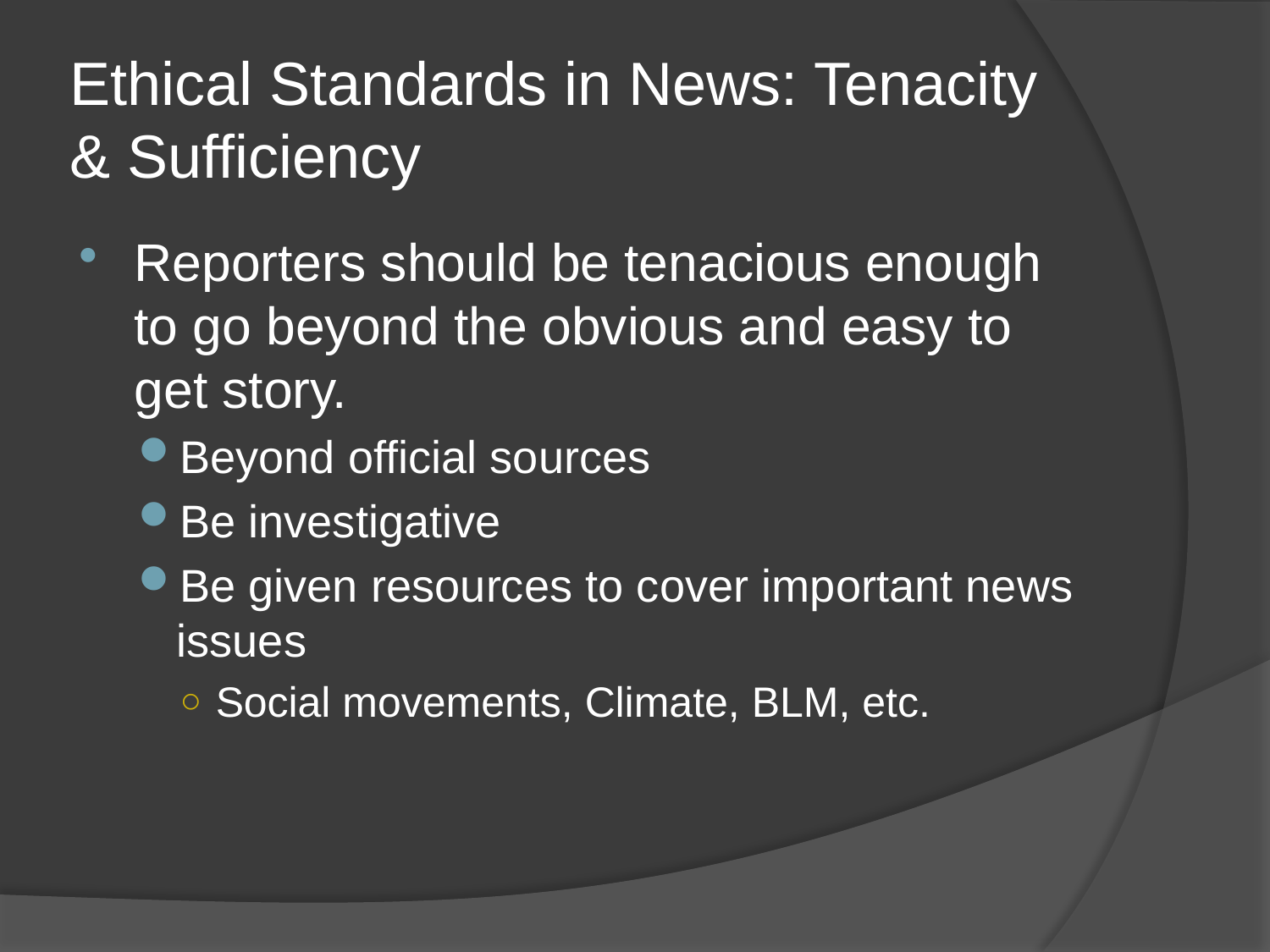

# Ethical Standards in News: Tenacity & Sufficiency
Reporters should be tenacious enough to go beyond the obvious and easy to get story.
Beyond official sources
Be investigative
Be given resources to cover important news issues
Social movements, Climate, BLM, etc.